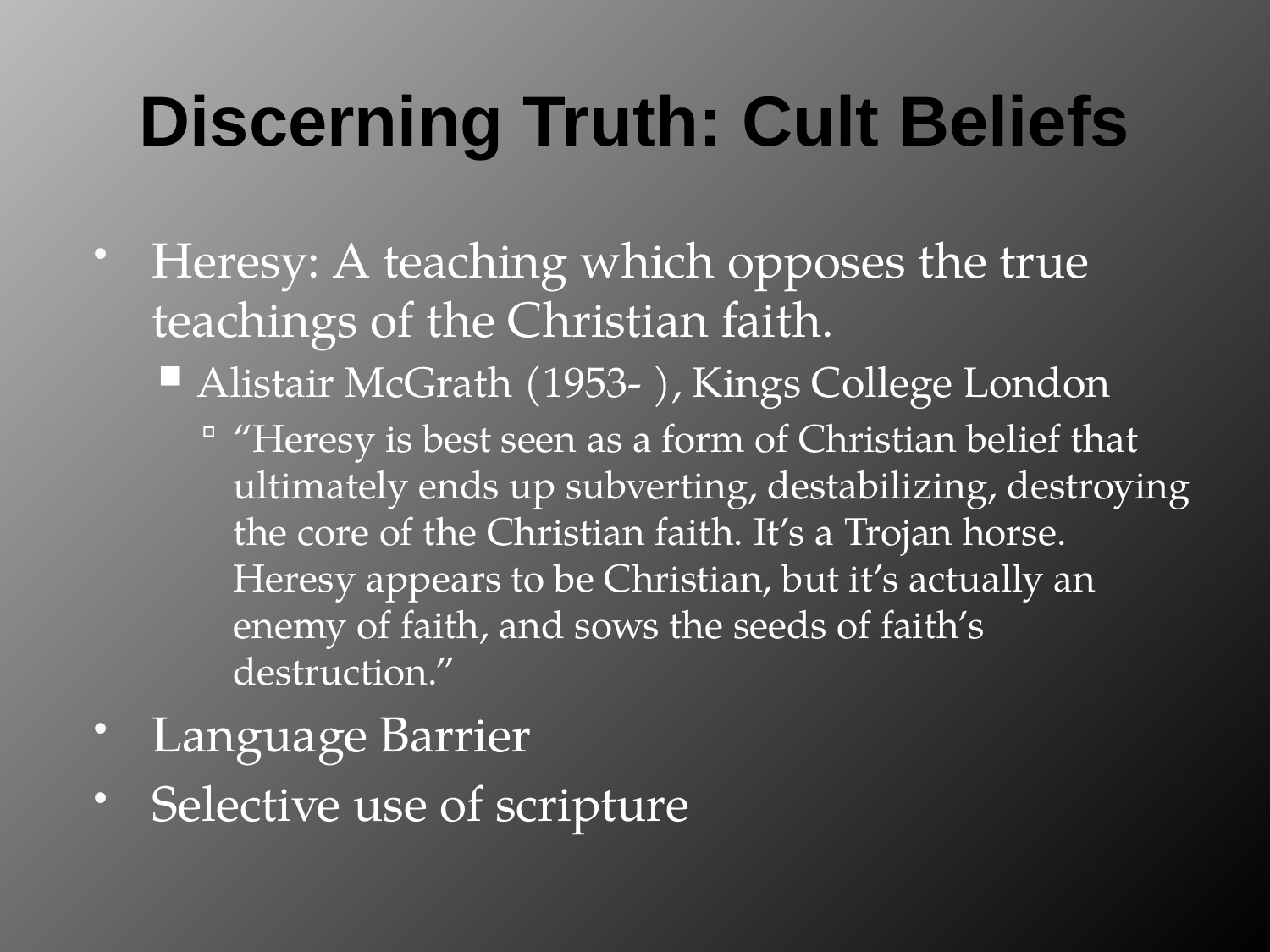

# Discerning Truth: Cult Beliefs
Heresy: A teaching which opposes the true teachings of the Christian faith.
Alistair McGrath (1953- ), Kings College London
“Heresy is best seen as a form of Christian belief that ultimately ends up subverting, destabilizing, destroying the core of the Christian faith. It’s a Trojan horse. Heresy appears to be Christian, but it’s actually an enemy of faith, and sows the seeds of faith’s destruction.”
Language Barrier
Selective use of scripture